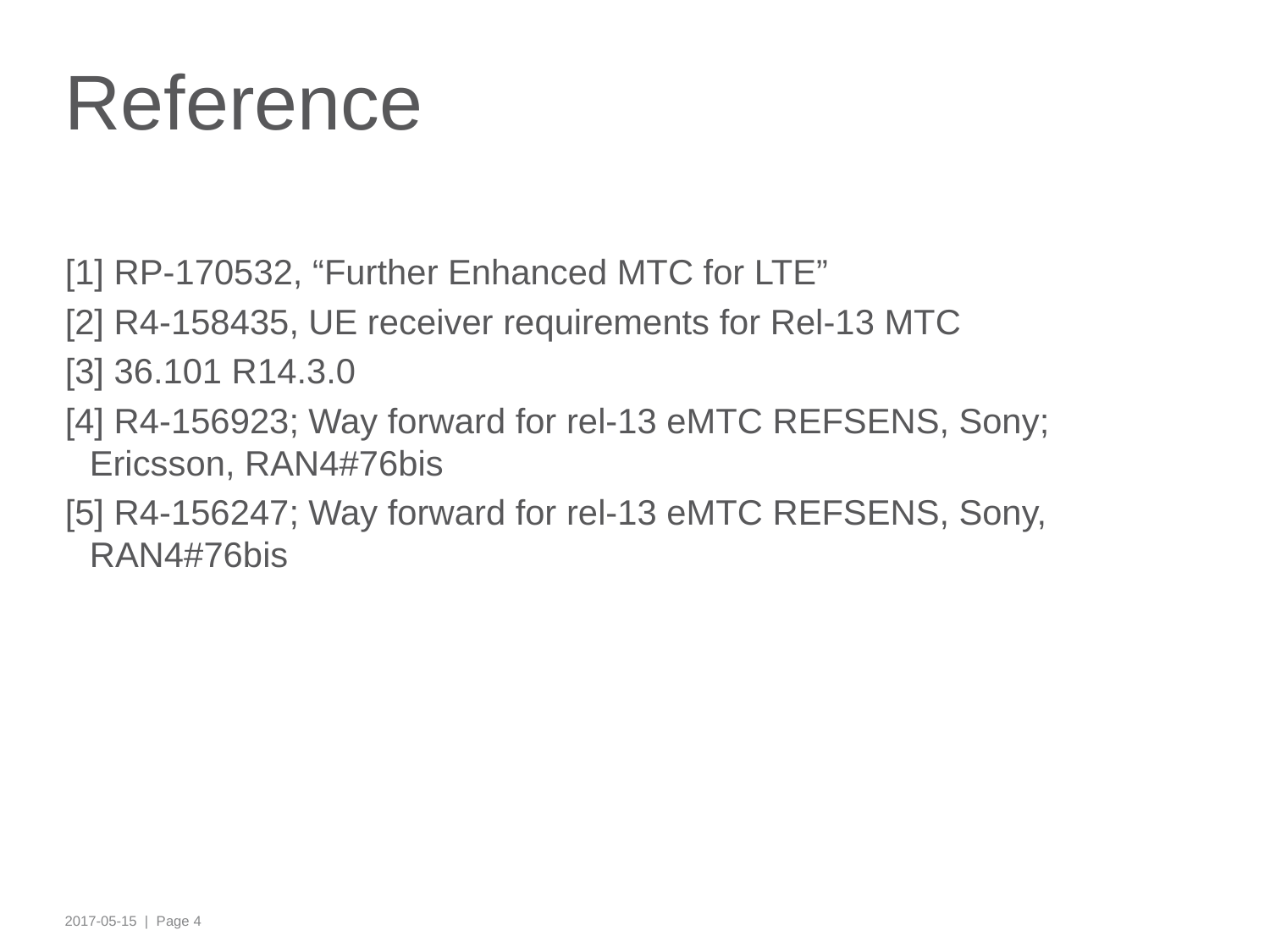

# Reference
[1] RP-170532, “Further Enhanced MTC for LTE”
[2] R4-158435, UE receiver requirements for Rel-13 MTC
[3] 36.101 R14.3.0
[4] R4-156923; Way forward for rel-13 eMTC REFSENS, Sony; Ericsson, RAN4#76bis
[5] R4-156247; Way forward for rel-13 eMTC REFSENS, Sony, RAN4#76bis